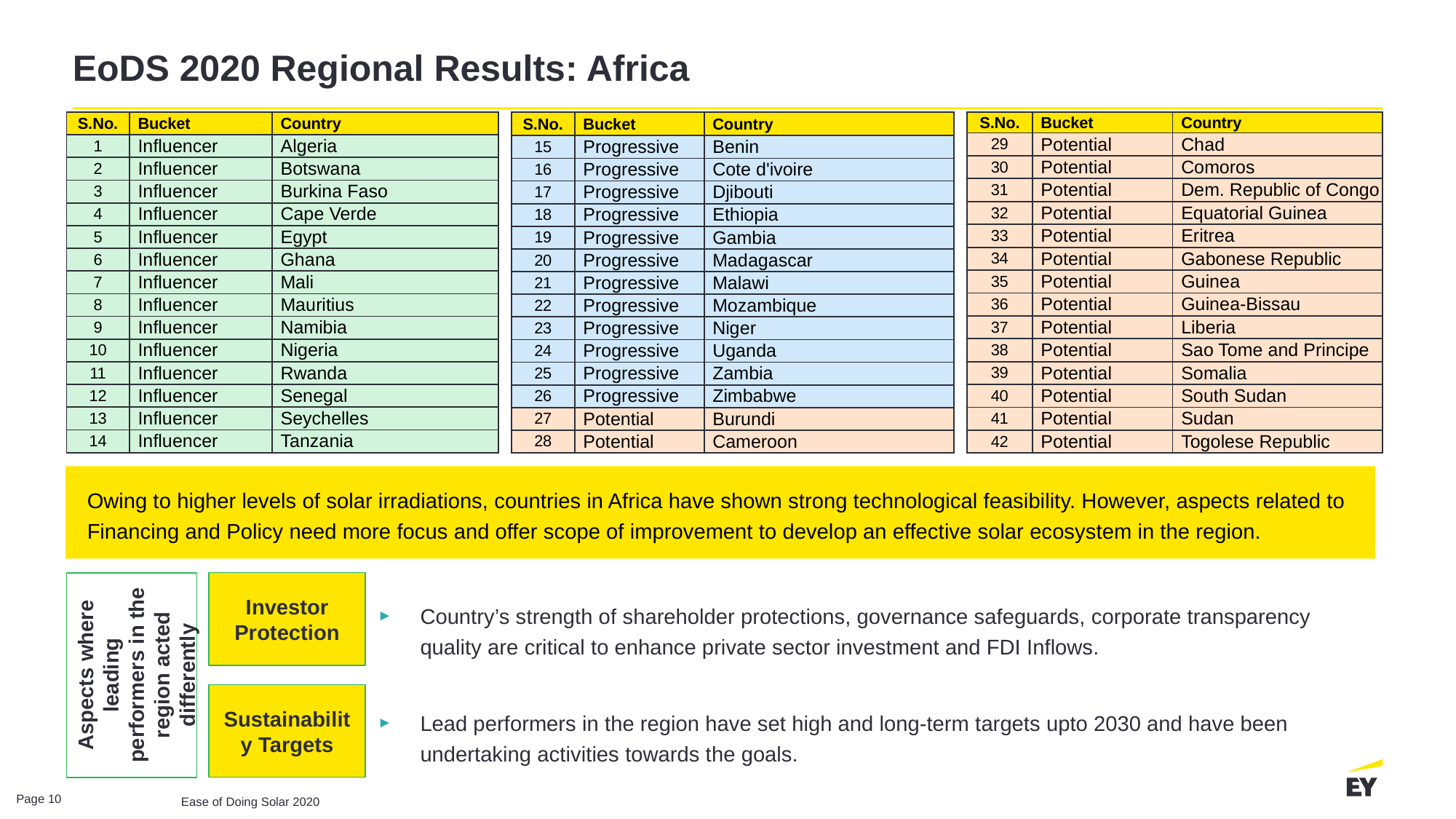

# EoDS 2020 Regional Results: Africa
| S.No. | Bucket | Country |
| --- | --- | --- |
| 1 | Influencer | Algeria |
| 2 | Influencer | Botswana |
| 3 | Influencer | Burkina Faso |
| 4 | Influencer | Cape Verde |
| 5 | Influencer | Egypt |
| 6 | Influencer | Ghana |
| 7 | Influencer | Mali |
| 8 | Influencer | Mauritius |
| 9 | Influencer | Namibia |
| 10 | Influencer | Nigeria |
| 11 | Influencer | Rwanda |
| 12 | Influencer | Senegal |
| 13 | Influencer | Seychelles |
| 14 | Influencer | Tanzania |
| S.No. | Bucket | Country |
| --- | --- | --- |
| 15 | Progressive | Benin |
| 16 | Progressive | Cote d'ivoire |
| 17 | Progressive | Djibouti |
| 18 | Progressive | Ethiopia |
| 19 | Progressive | Gambia |
| 20 | Progressive | Madagascar |
| 21 | Progressive | Malawi |
| 22 | Progressive | Mozambique |
| 23 | Progressive | Niger |
| 24 | Progressive | Uganda |
| 25 | Progressive | Zambia |
| 26 | Progressive | Zimbabwe |
| 27 | Potential | Burundi |
| 28 | Potential | Cameroon |
| S.No. | Bucket | Country |
| --- | --- | --- |
| 29 | Potential | Chad |
| 30 | Potential | Comoros |
| 31 | Potential | Dem. Republic of Congo |
| 32 | Potential | Equatorial Guinea |
| 33 | Potential | Eritrea |
| 34 | Potential | Gabonese Republic |
| 35 | Potential | Guinea |
| 36 | Potential | Guinea-Bissau |
| 37 | Potential | Liberia |
| 38 | Potential | Sao Tome and Principe |
| 39 | Potential | Somalia |
| 40 | Potential | South Sudan |
| 41 | Potential | Sudan |
| 42 | Potential | Togolese Republic |
Owing to higher levels of solar irradiations, countries in Africa have shown strong technological feasibility. However, aspects related to Financing and Policy need more focus and offer scope of improvement to develop an effective solar ecosystem in the region.
Aspects where leading performers in the region acted differently
Investor Protection
Country’s strength of shareholder protections, governance safeguards, corporate transparency quality are critical to enhance private sector investment and FDI Inflows.
Sustainability Targets
Lead performers in the region have set high and long-term targets upto 2030 and have been undertaking activities towards the goals.
Page 10
Ease of Doing Solar 2020